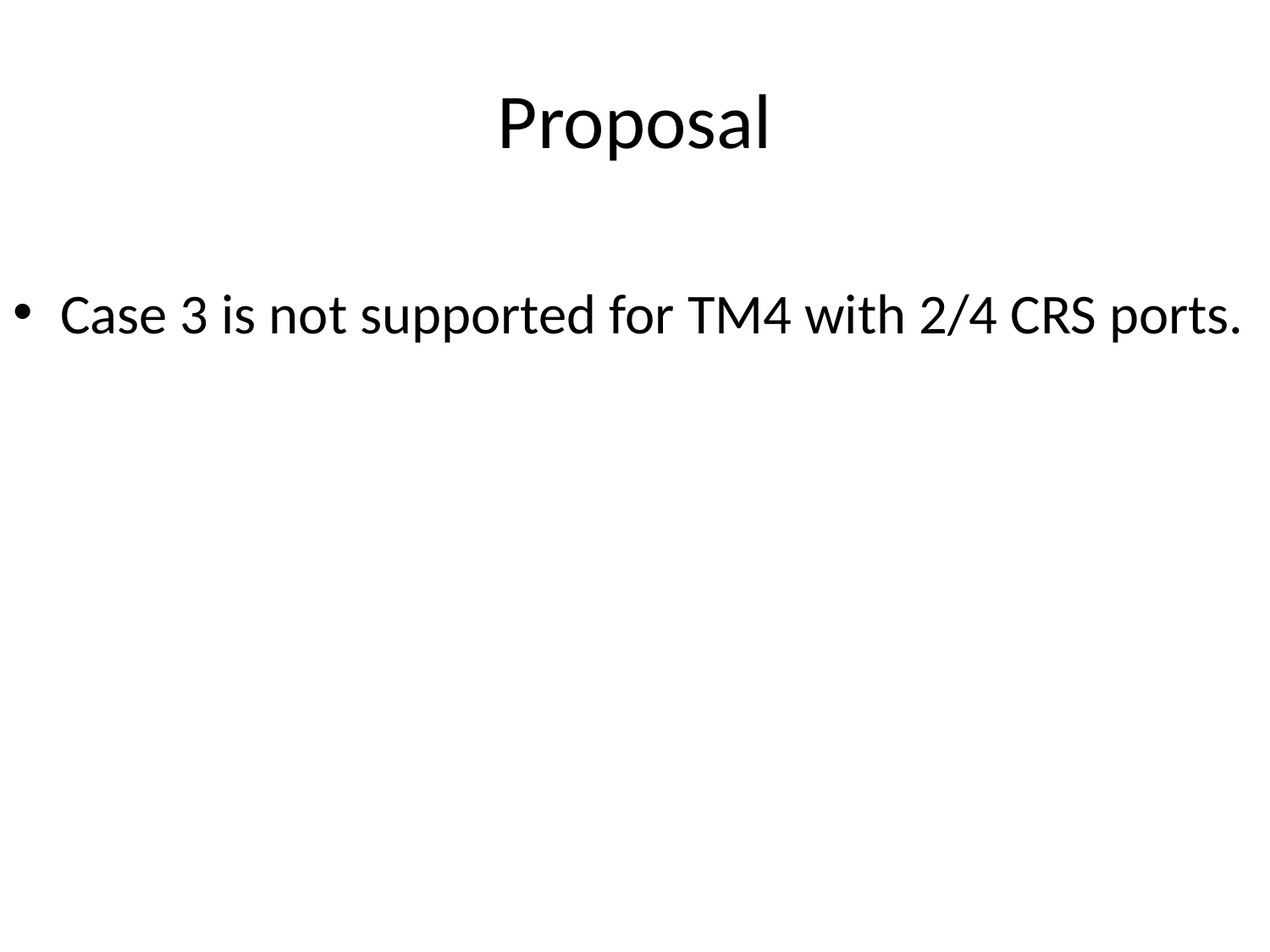

# Proposal
Case 3 is not supported for TM4 with 2/4 CRS ports.